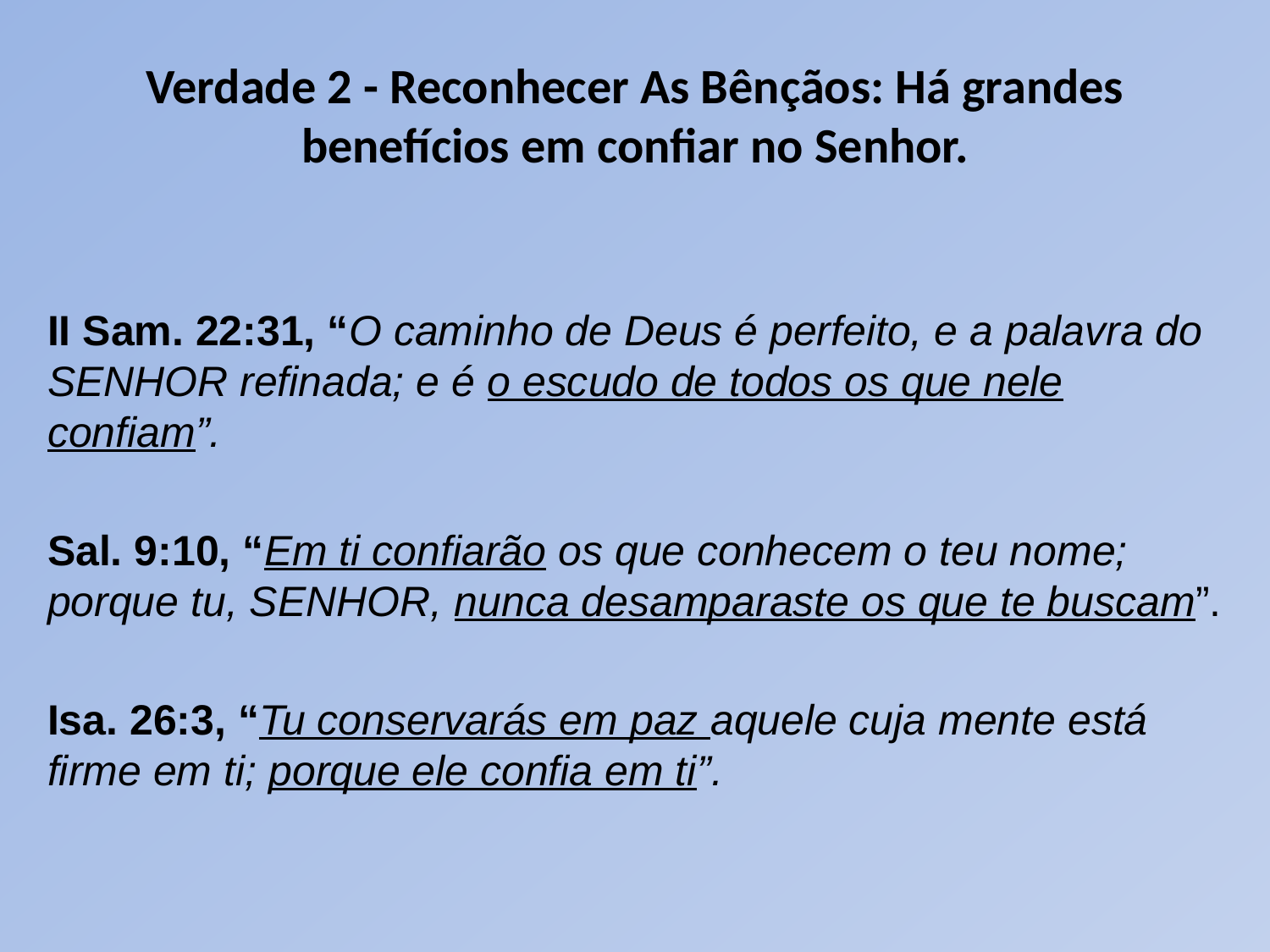

# Verdade 2 - Reconhecer As Bênçãos: Há grandes benefícios em confiar no Senhor.

II Sam. 22:31, “O caminho de Deus é perfeito, e a palavra do SENHOR refinada; e é o escudo de todos os que nele confiam”.

Sal. 9:10, “Em ti confiarão os que conhecem o teu nome; porque tu, SENHOR, nunca desamparaste os que te buscam”.

Isa. 26:3, “Tu conservarás em paz aquele cuja mente está firme em ti; porque ele confia em ti”.